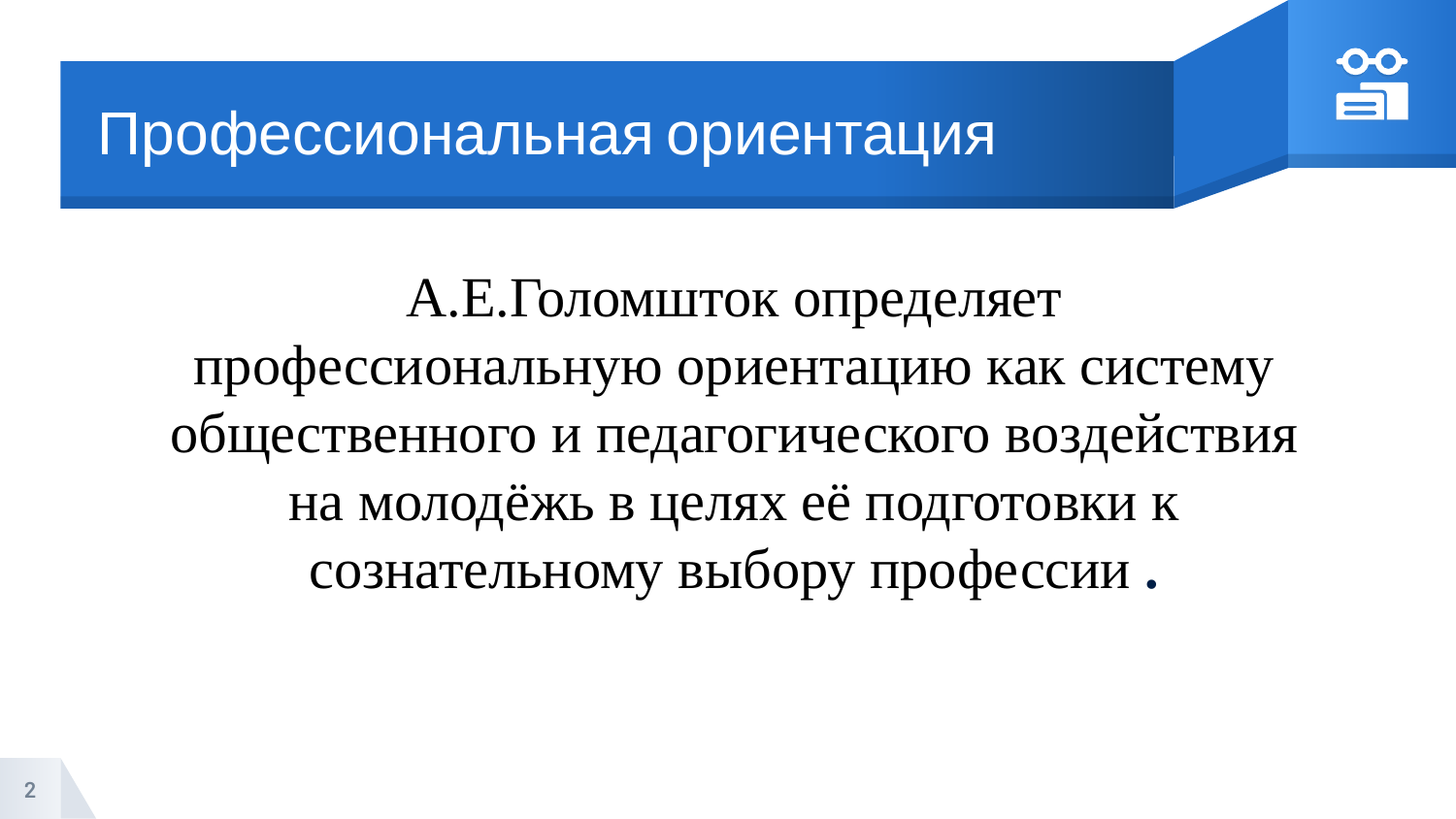

# Профессиональная ориентация
А.Е.Голомшток определяет профессиональную ориентацию как систему общественного и педагогического воздействия на молодёжь в целях её подготовки к сознательному выбору профессии .
2